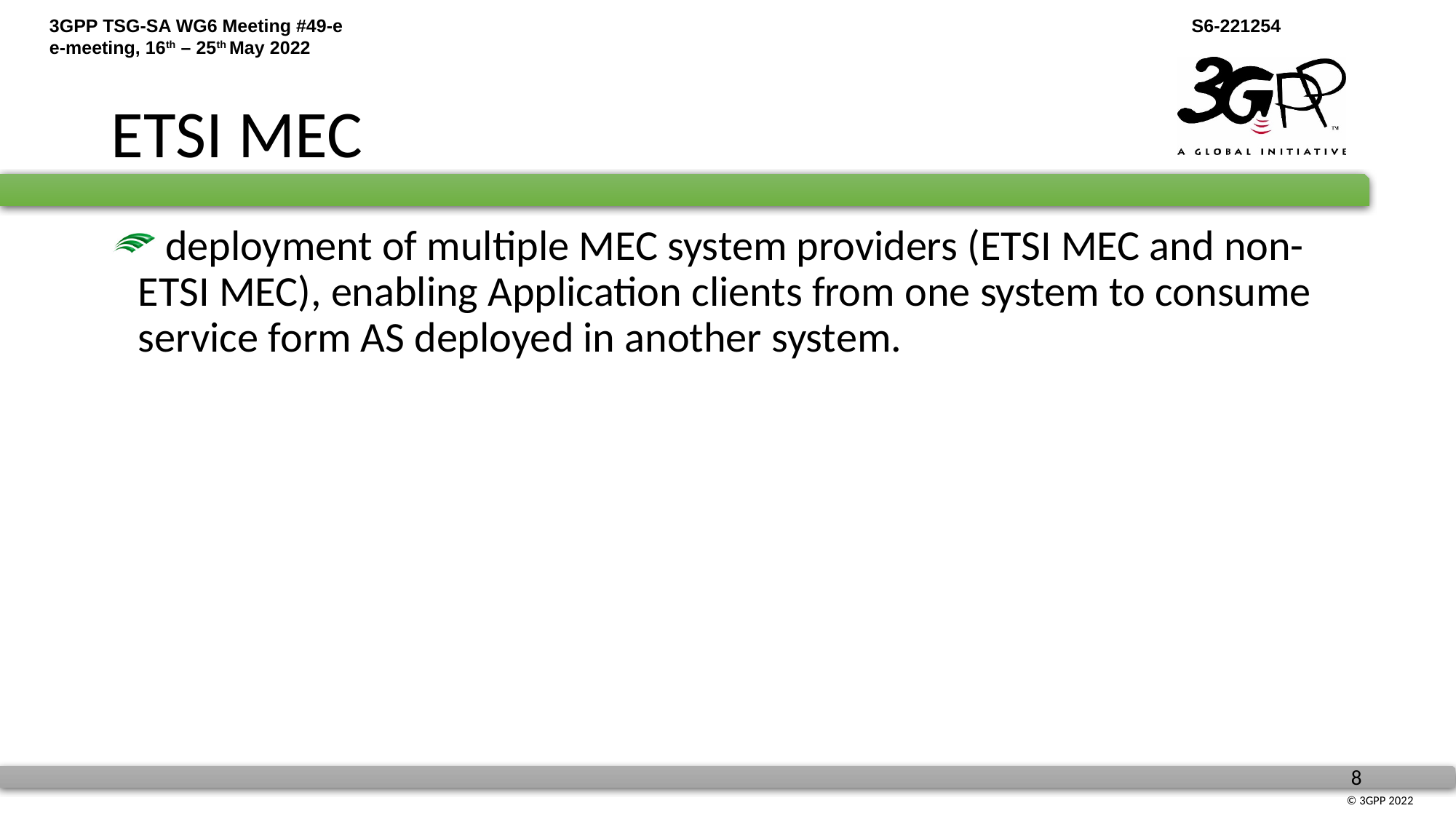

# ETSI MEC
 deployment of multiple MEC system providers (ETSI MEC and non-ETSI MEC), enabling Application clients from one system to consume service form AS deployed in another system.